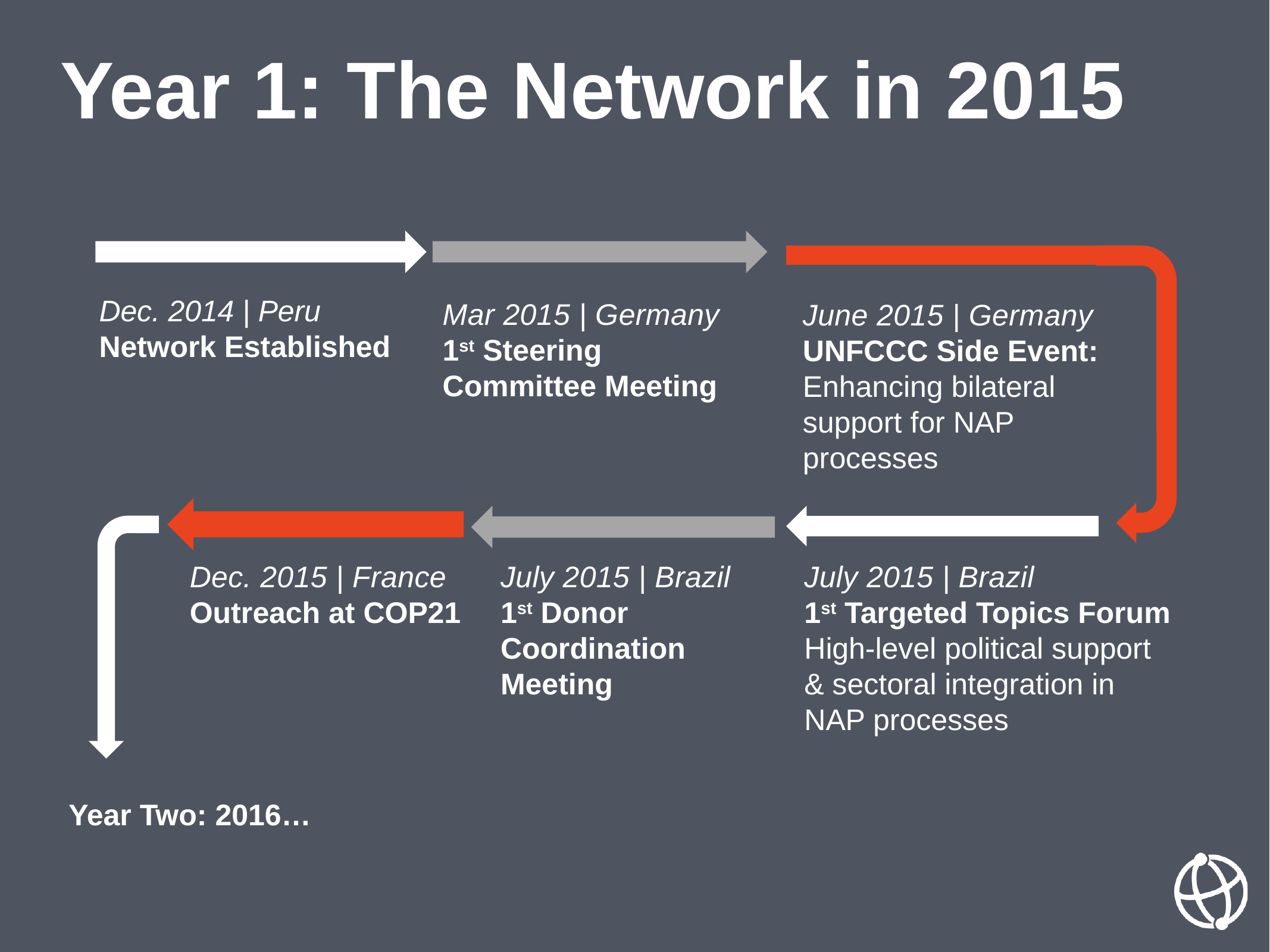

Year 1: The Network in 2015

Dec. 2014 | Peru
Network Established

Mar 2015 | Germany
1st Steering Committee Meeting
June 2015 | Germany
UNFCCC Side Event: Enhancing bilateral support for NAP processes

Dec. 2015 | France
Outreach at COP21
July 2015 | Brazil
1st Donor Coordination Meeting
July 2015 | Brazil
1st Targeted Topics Forum High-level political support & sectoral integration in NAP processes

Year Two: 2016…